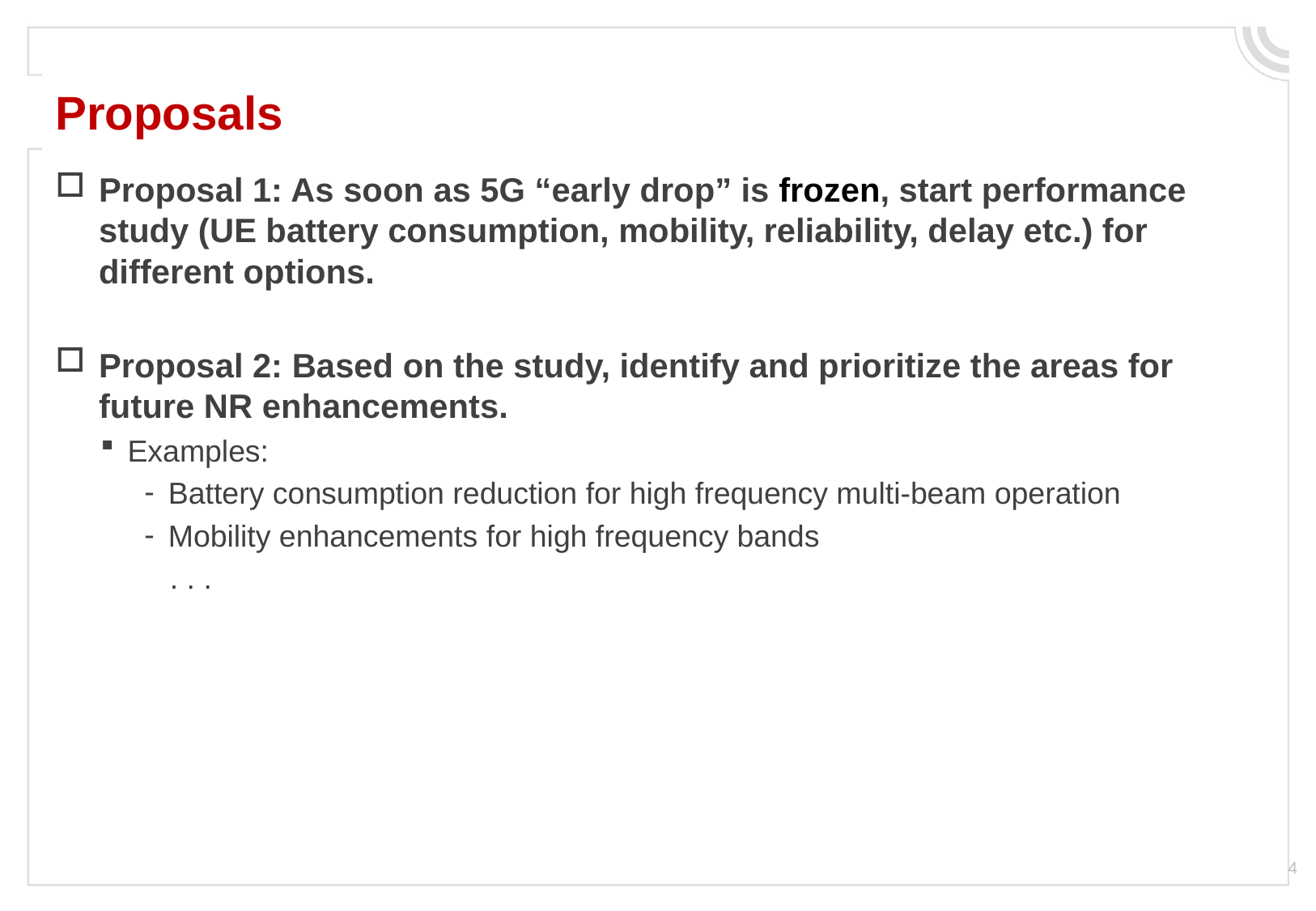

# Proposals
Proposal 1: As soon as 5G “early drop” is frozen, start performance study (UE battery consumption, mobility, reliability, delay etc.) for different options.

Proposal 2: Based on the study, identify and prioritize the areas for future NR enhancements.
Examples:
Battery consumption reduction for high frequency multi-beam operation
Mobility enhancements for high frequency bands
   . . .